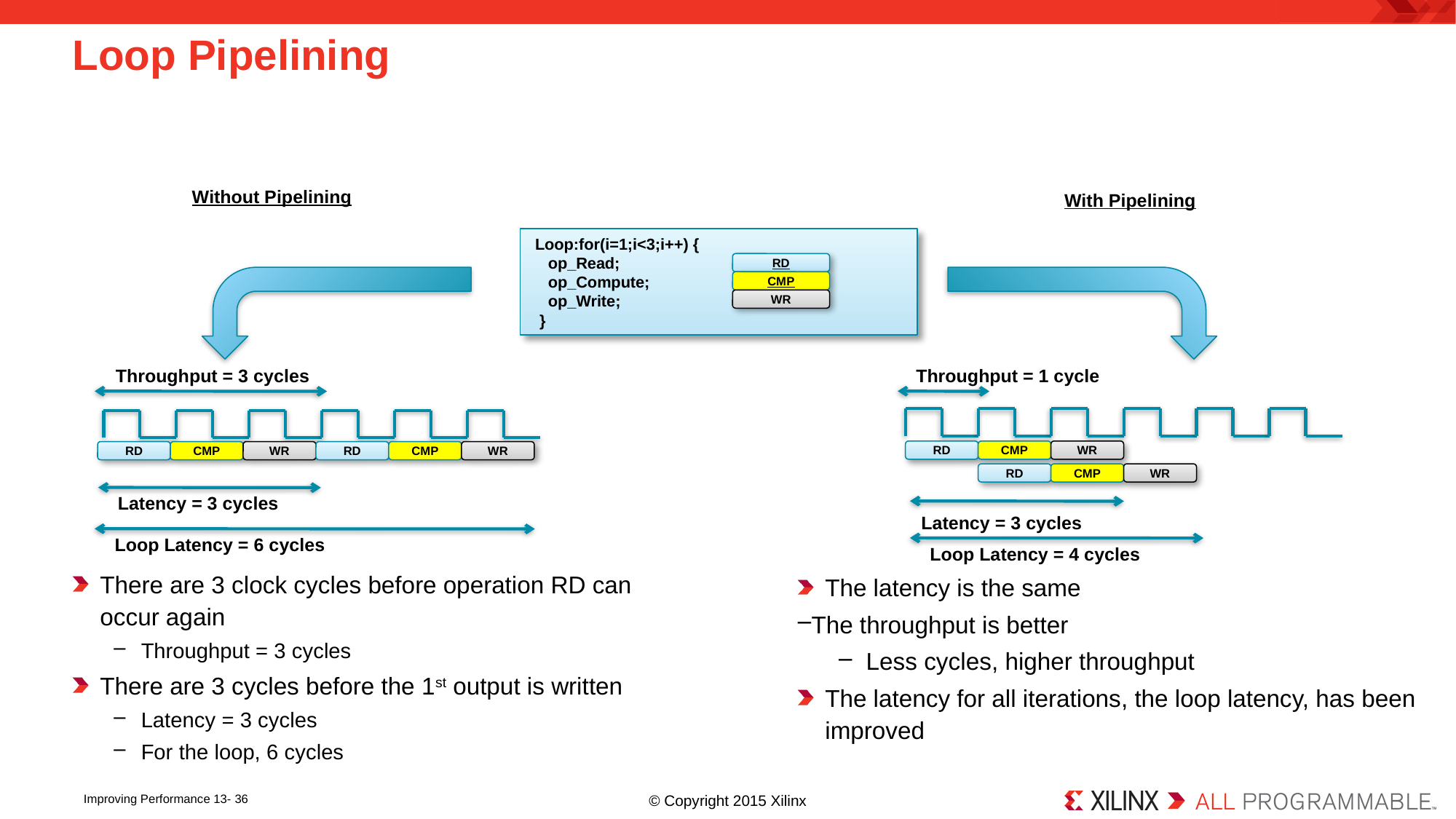

# Loop Pipelining

Without Pipelining
With Pipelining
 Loop:for(i=1;i<3;i++) {
    op_Read;
    op_Compute;
    op_Write;
  }
RD
CMP
WR
Throughput = 3 cycles
Throughput = 1 cycle
RD
CMP
WR
RD
CMP
WR
RD
CMP
WR
RD
CMP
WR
Latency = 3 cycles
Latency = 3 cycles
Loop Latency = 6 cycles
Loop Latency = 4 cycles
There are 3 clock cycles before operation RD can occur again
Throughput = 3 cycles
There are 3 cycles before the 1st output is written
Latency = 3 cycles
For the loop, 6 cycles
The latency is the same
The throughput is better
Less cycles, higher throughput
The latency for all iterations, the loop latency, has been improved
Improving Performance 13- 36
© Copyright 2015 Xilinx